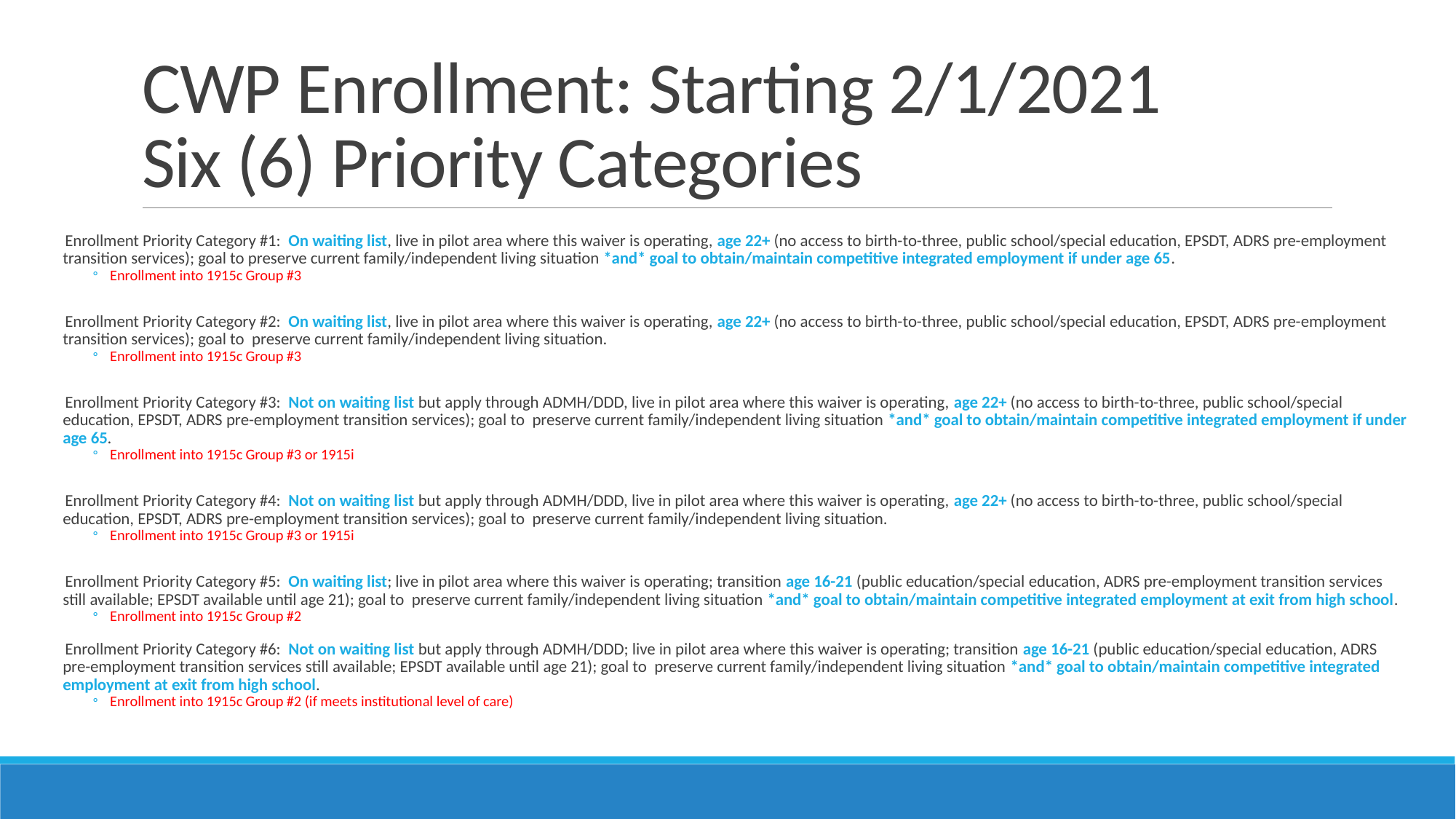

# CWP Enrollment: Starting 2/1/2021 Six (6) Priority Categories
Enrollment Priority Category #1:  On waiting list, live in pilot area where this waiver is operating, age 22+ (no access to birth-to-three, public school/special education, EPSDT, ADRS pre-employment transition services); goal to preserve current family/independent living situation *and* goal to obtain/maintain competitive integrated employment if under age 65.
Enrollment into 1915c Group #3

Enrollment Priority Category #2:  On waiting list, live in pilot area where this waiver is operating, age 22+ (no access to birth-to-three, public school/special education, EPSDT, ADRS pre-employment transition services); goal to  preserve current family/independent living situation.
Enrollment into 1915c Group #3

Enrollment Priority Category #3:  Not on waiting list but apply through ADMH/DDD, live in pilot area where this waiver is operating, age 22+ (no access to birth-to-three, public school/special education, EPSDT, ADRS pre-employment transition services); goal to  preserve current family/independent living situation *and* goal to obtain/maintain competitive integrated employment if under age 65.
Enrollment into 1915c Group #3 or 1915i

Enrollment Priority Category #4:  Not on waiting list but apply through ADMH/DDD, live in pilot area where this waiver is operating, age 22+ (no access to birth-to-three, public school/special education, EPSDT, ADRS pre-employment transition services); goal to  preserve current family/independent living situation.
Enrollment into 1915c Group #3 or 1915i

Enrollment Priority Category #5:  On waiting list; live in pilot area where this waiver is operating; transition age 16-21 (public education/special education, ADRS pre-employment transition services still available; EPSDT available until age 21); goal to  preserve current family/independent living situation *and* goal to obtain/maintain competitive integrated employment at exit from high school.
Enrollment into 1915c Group #2

Enrollment Priority Category #6:  Not on waiting list but apply through ADMH/DDD; live in pilot area where this waiver is operating; transition age 16-21 (public education/special education, ADRS pre-employment transition services still available; EPSDT available until age 21); goal to  preserve current family/independent living situation *and* goal to obtain/maintain competitive integrated employment at exit from high school.
Enrollment into 1915c Group #2 (if meets institutional level of care)